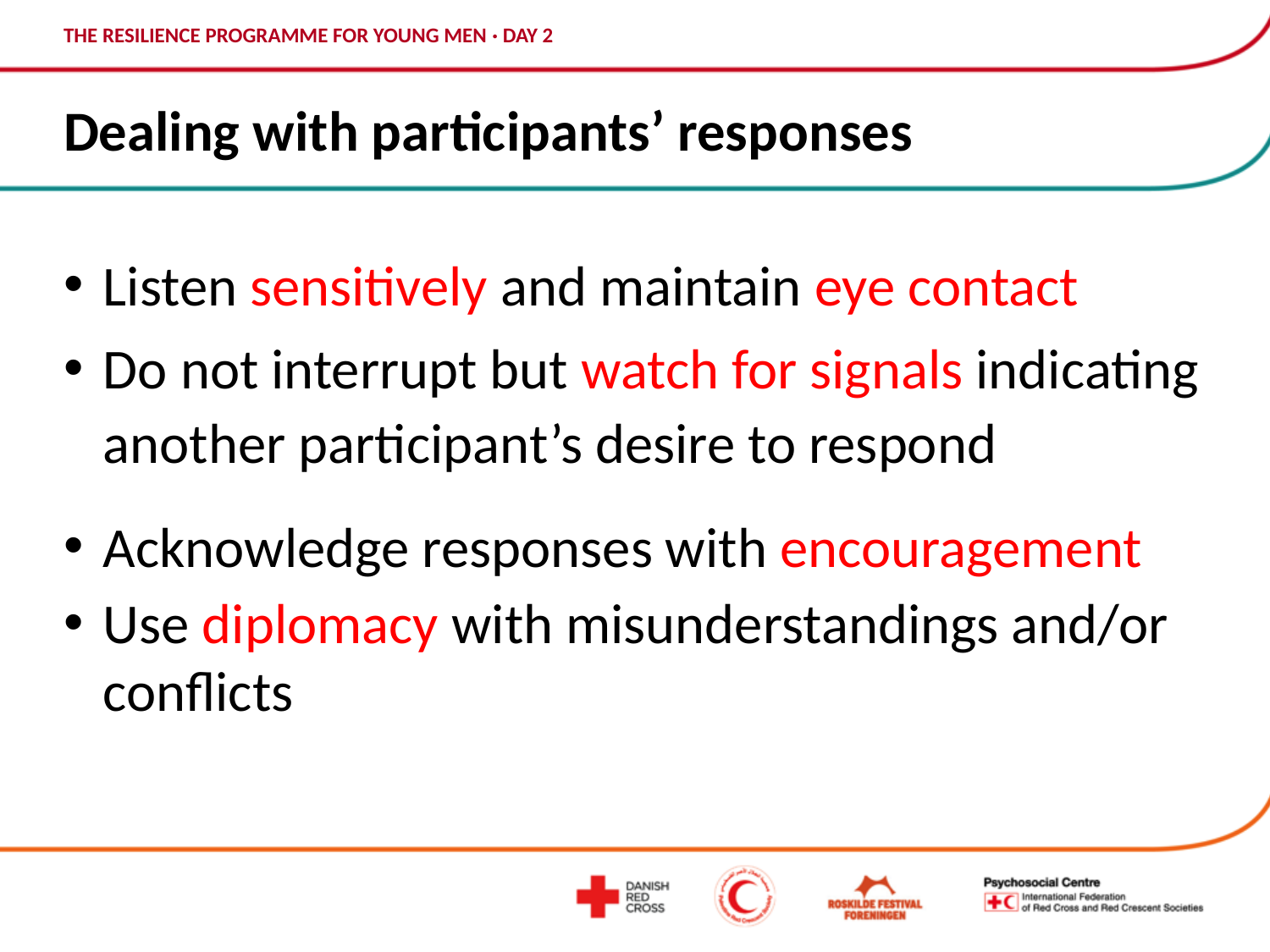

# Dealing with participants’ responses
Listen sensitively and maintain eye contact
Do not interrupt but watch for signals indicating another participant’s desire to respond
Acknowledge responses with encouragement
Use diplomacy with misunderstandings and/or conflicts